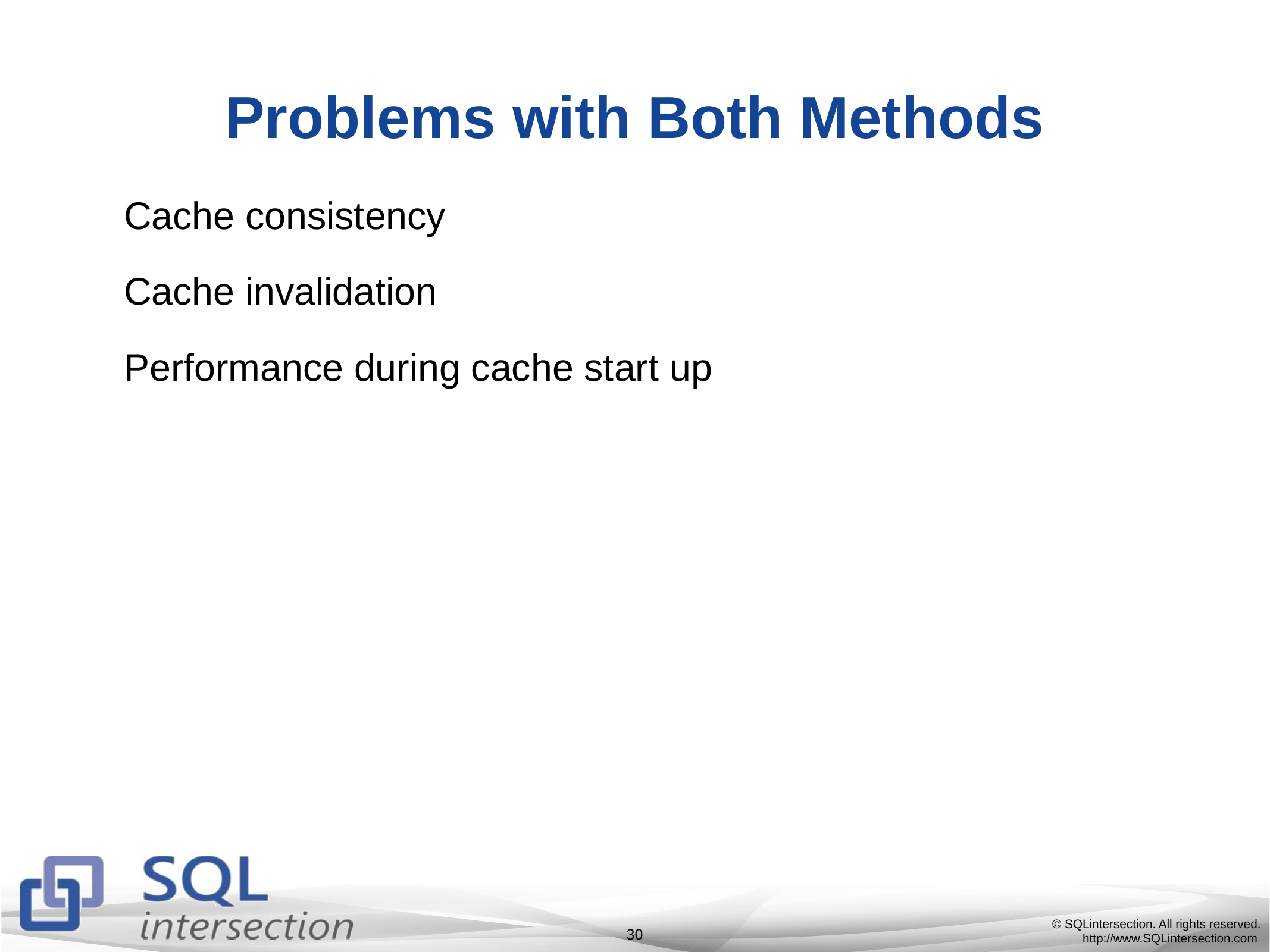

# Problems with Both Methods
Cache consistency
Cache invalidation
Performance during cache start up